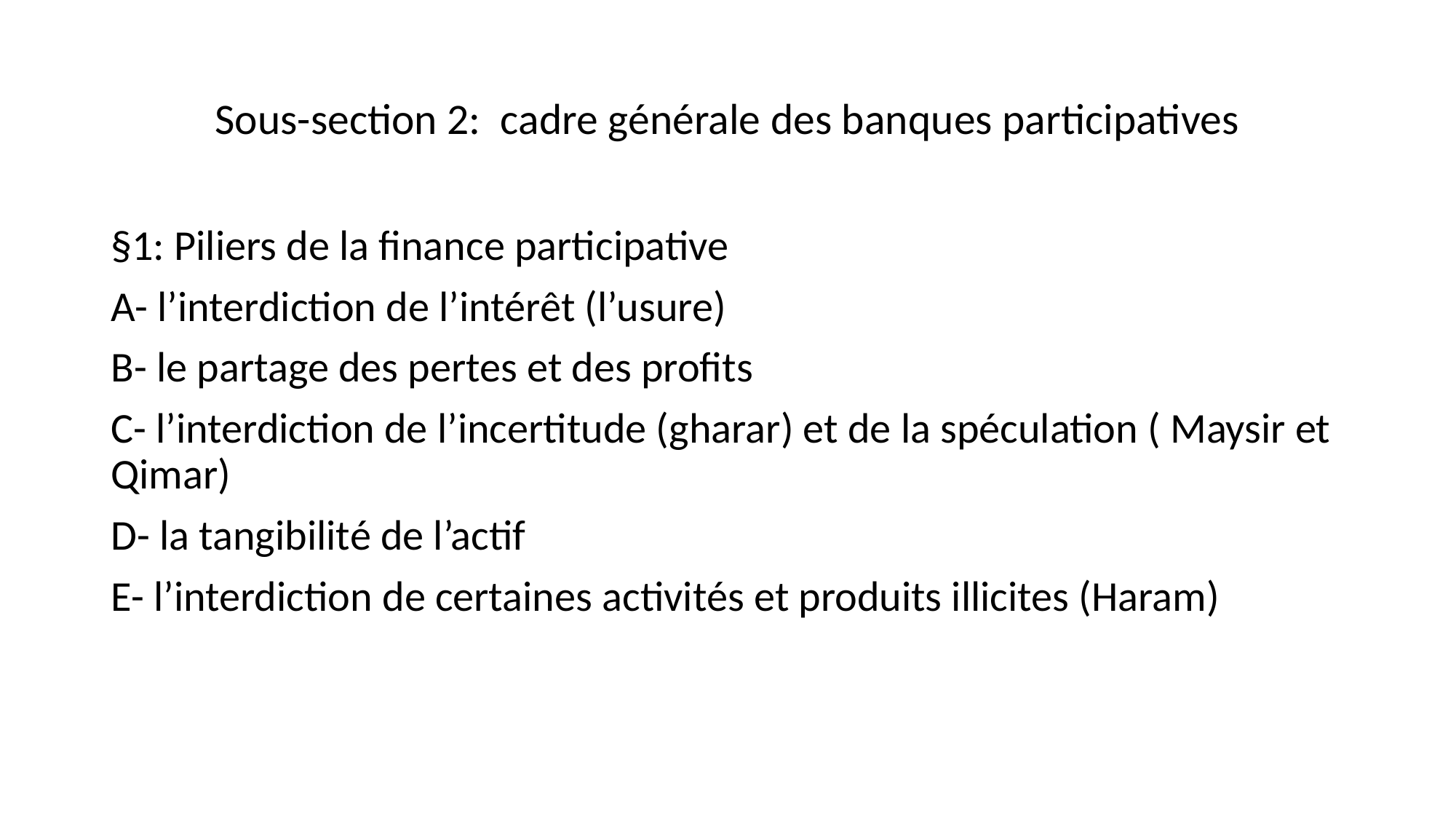

# Sous-section 2:  cadre générale des banques participatives
§1: Piliers de la finance participative
A- l’interdiction de l’intérêt (l’usure)
B- le partage des pertes et des profits
C- l’interdiction de l’incertitude (gharar) et de la spéculation ( Maysir et Qimar)
D- la tangibilité de l’actif
E- l’interdiction de certaines activités et produits illicites (Haram)